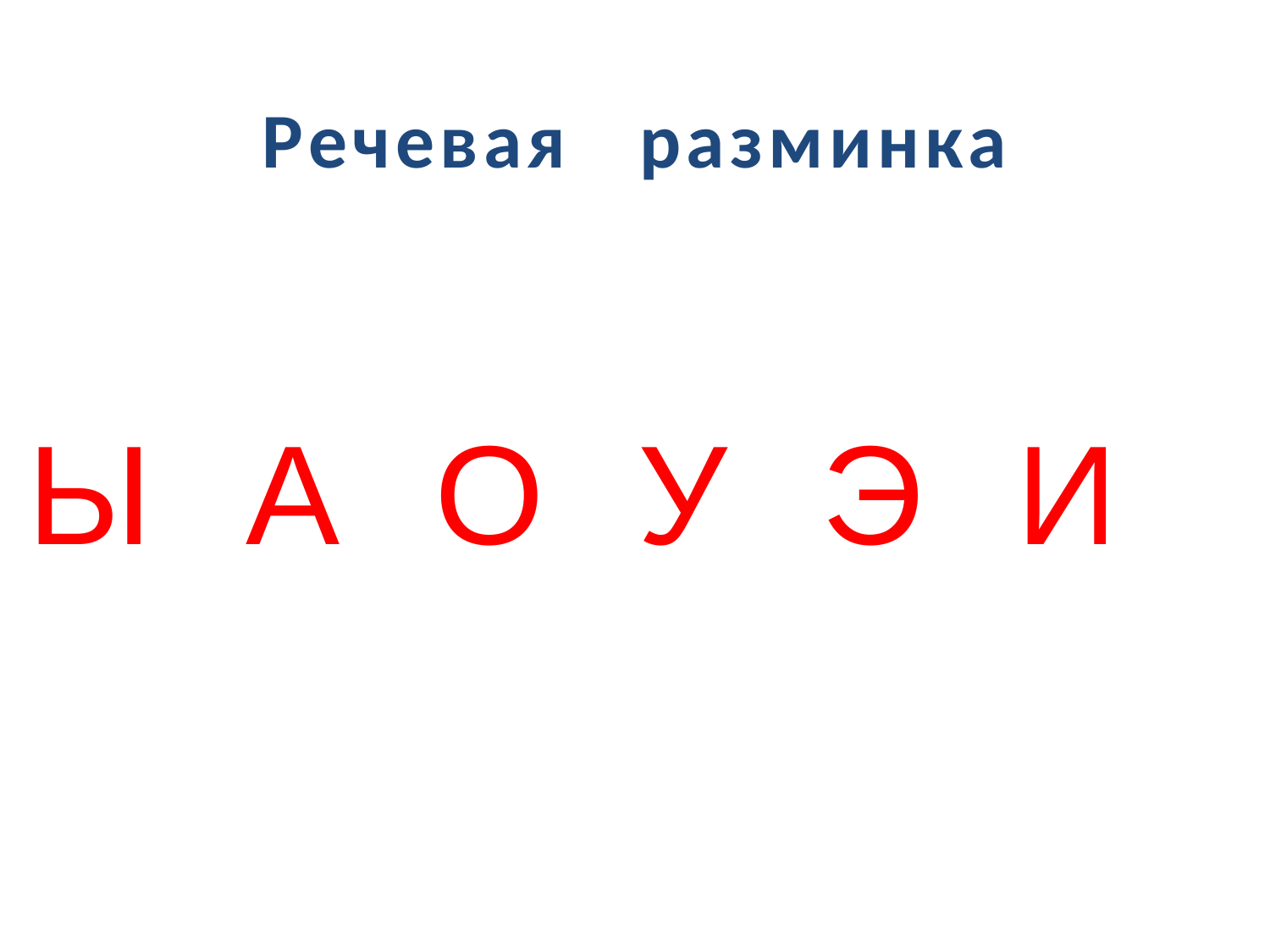

# Речевая   разминка

Ы  А  О  У  Э  И